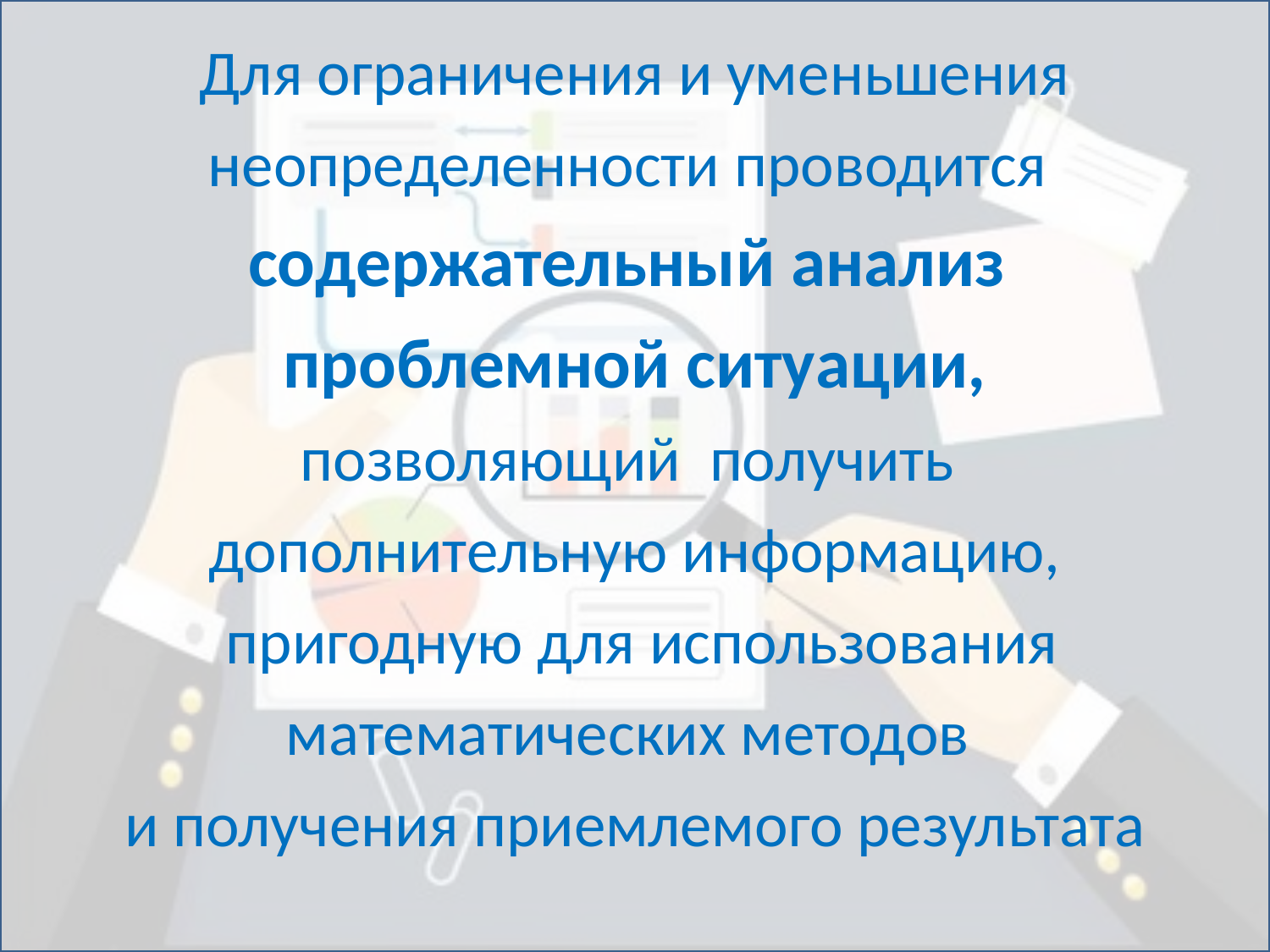

# Для ограничения и уменьшения неопределенности проводится содержательный анализ проблемной ситуации, позволяющий  получить дополнительную информацию, пригодную для использования математических методов и получения приемлемого результата